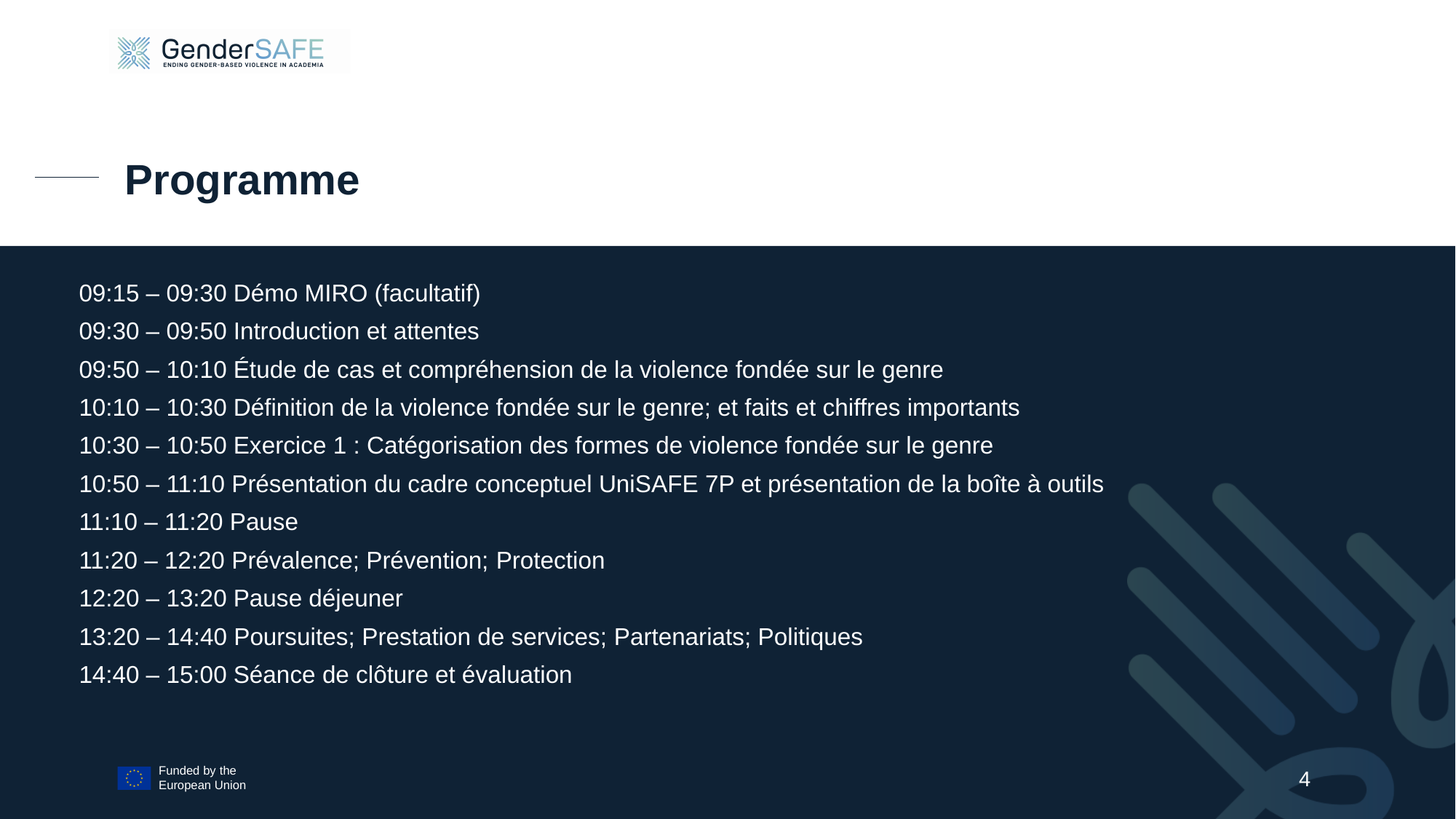

Programme
09:15 – 09:30 Démo MIRO (facultatif)
09:30 – 09:50 Introduction et attentes
09:50 – 10:10 Étude de cas et compréhension de la violence fondée sur le genre
10:10 – 10:30 Définition de la violence fondée sur le genre; et faits et chiffres importants
10:30 – 10:50 Exercice 1 : Catégorisation des formes de violence fondée sur le genre
10:50 – 11:10 Présentation du cadre conceptuel UniSAFE 7P et présentation de la boîte à outils
11:10 – 11:20 Pause
11:20 – 12:20 Prévalence; Prévention; Protection
12:20 – 13:20 Pause déjeuner
13:20 – 14:40 Poursuites; Prestation de services; Partenariats; Politiques
14:40 – 15:00 Séance de clôture et évaluation